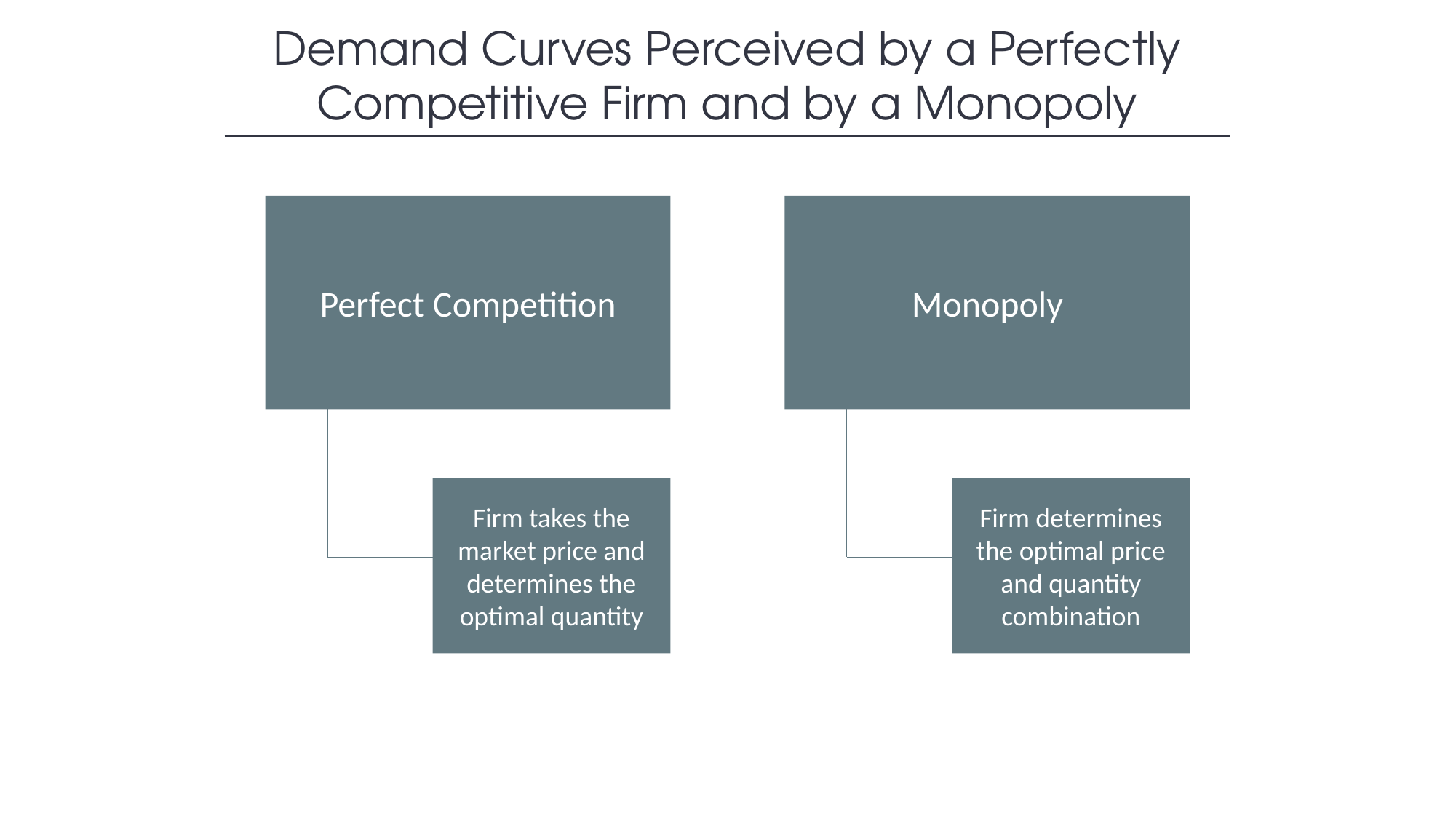

Demand Curves Perceived by a Perfectly Competitive Firm and by a Monopoly
Monopoly
Perfect Competition
Firm takes the market price and determines the optimal quantity
Firm determines the optimal price and quantity combination